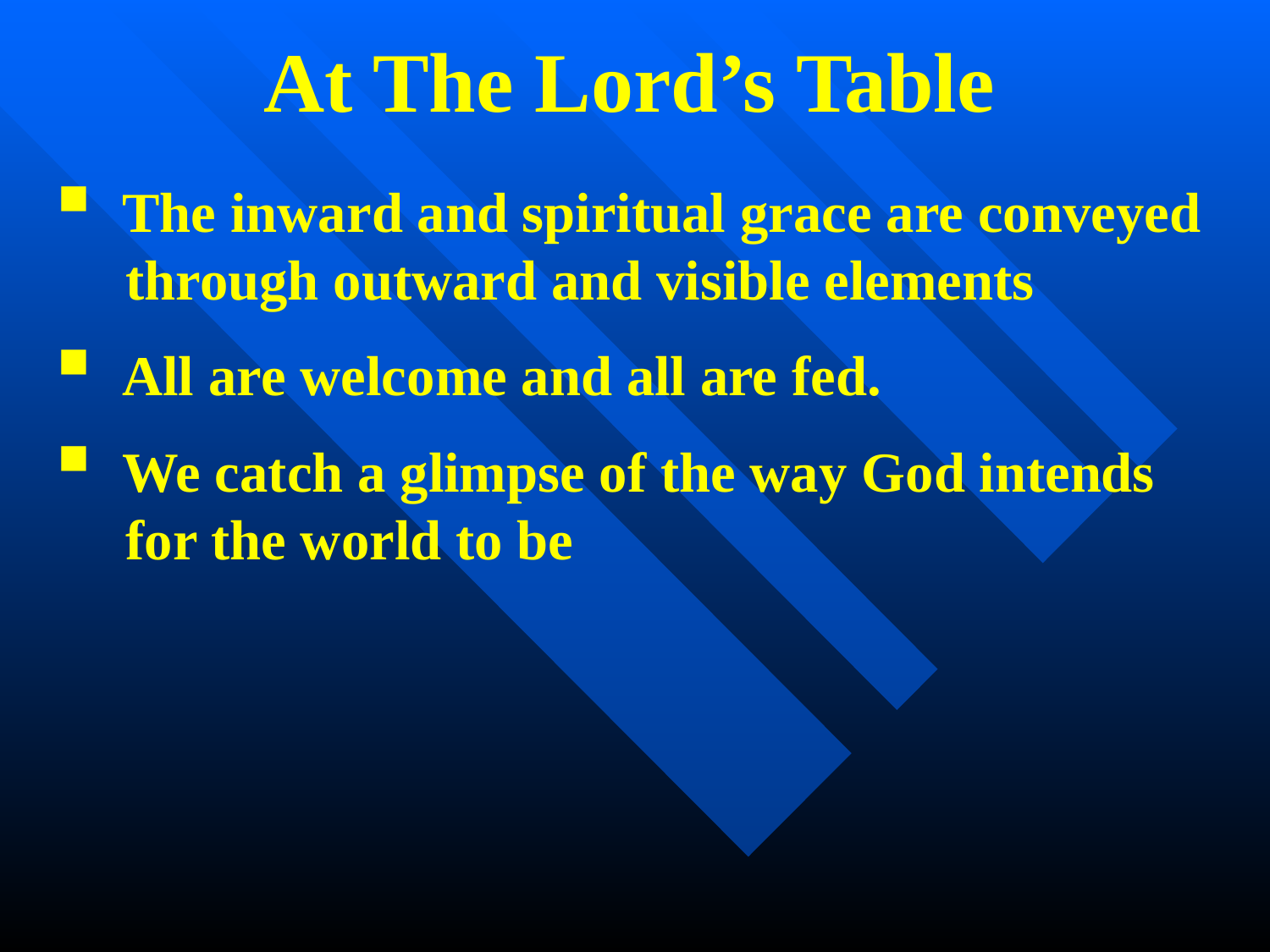

At The Lord’s Table
  The inward and spiritual grace are conveyed
     through outward and visible elements
  All are welcome and all are fed.
  We catch a glimpse of the way God intends
     for the world to be